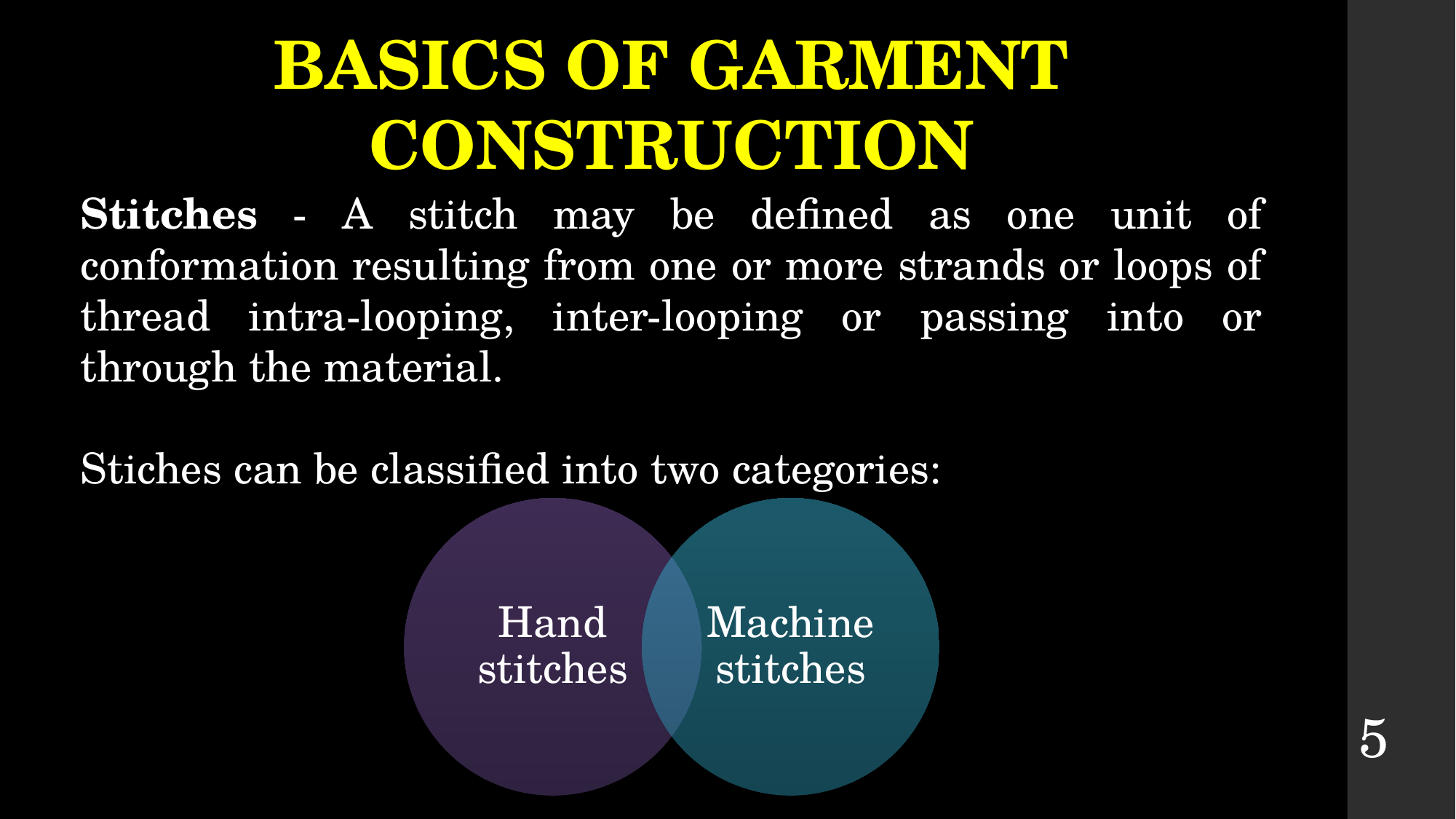

# BASICS OF GARMENT CONSTRUCTION
Stitches - A stitch may be defined as one unit of conformation resulting from one or more strands or loops of thread intra-looping, inter-looping or passing into or through the material.

Stiches can be classified into two categories:
Hand stitches
Machine stitches
5